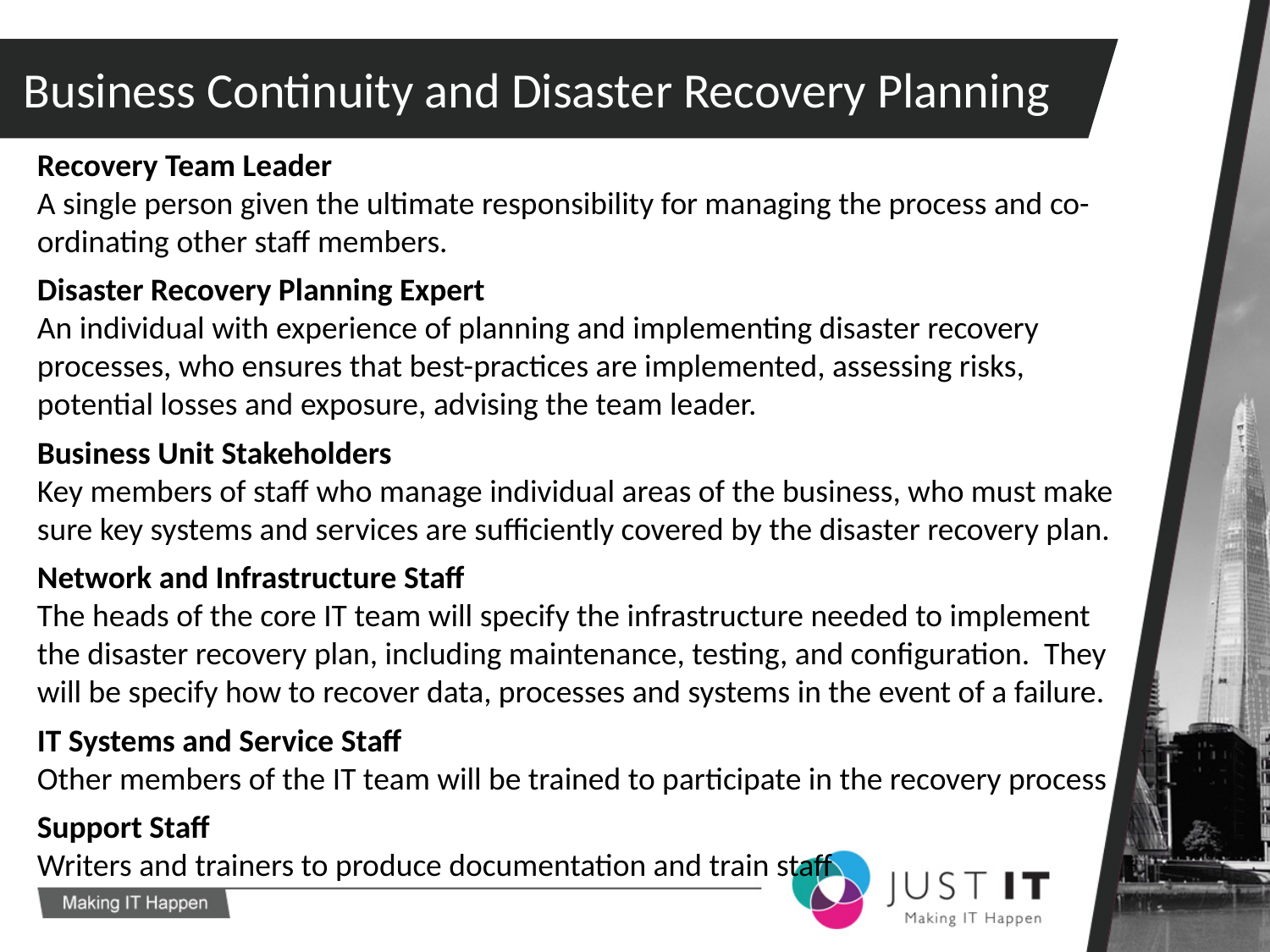

Business Continuity and Disaster Recovery Planning
Recovery Team Leader
A single person given the ultimate responsibility for managing the process and co-ordinating other staff members.
Disaster Recovery Planning Expert
An individual with experience of planning and implementing disaster recovery processes, who ensures that best-practices are implemented, assessing risks, potential losses and exposure, advising the team leader.
Business Unit Stakeholders
Key members of staff who manage individual areas of the business, who must make sure key systems and services are sufficiently covered by the disaster recovery plan.
Network and Infrastructure Staff
The heads of the core IT team will specify the infrastructure needed to implement the disaster recovery plan, including maintenance, testing, and configuration.  They will be specify how to recover data, processes and systems in the event of a failure.
IT Systems and Service Staff
Other members of the IT team will be trained to participate in the recovery process
Support Staff
Writers and trainers to produce documentation and train staff